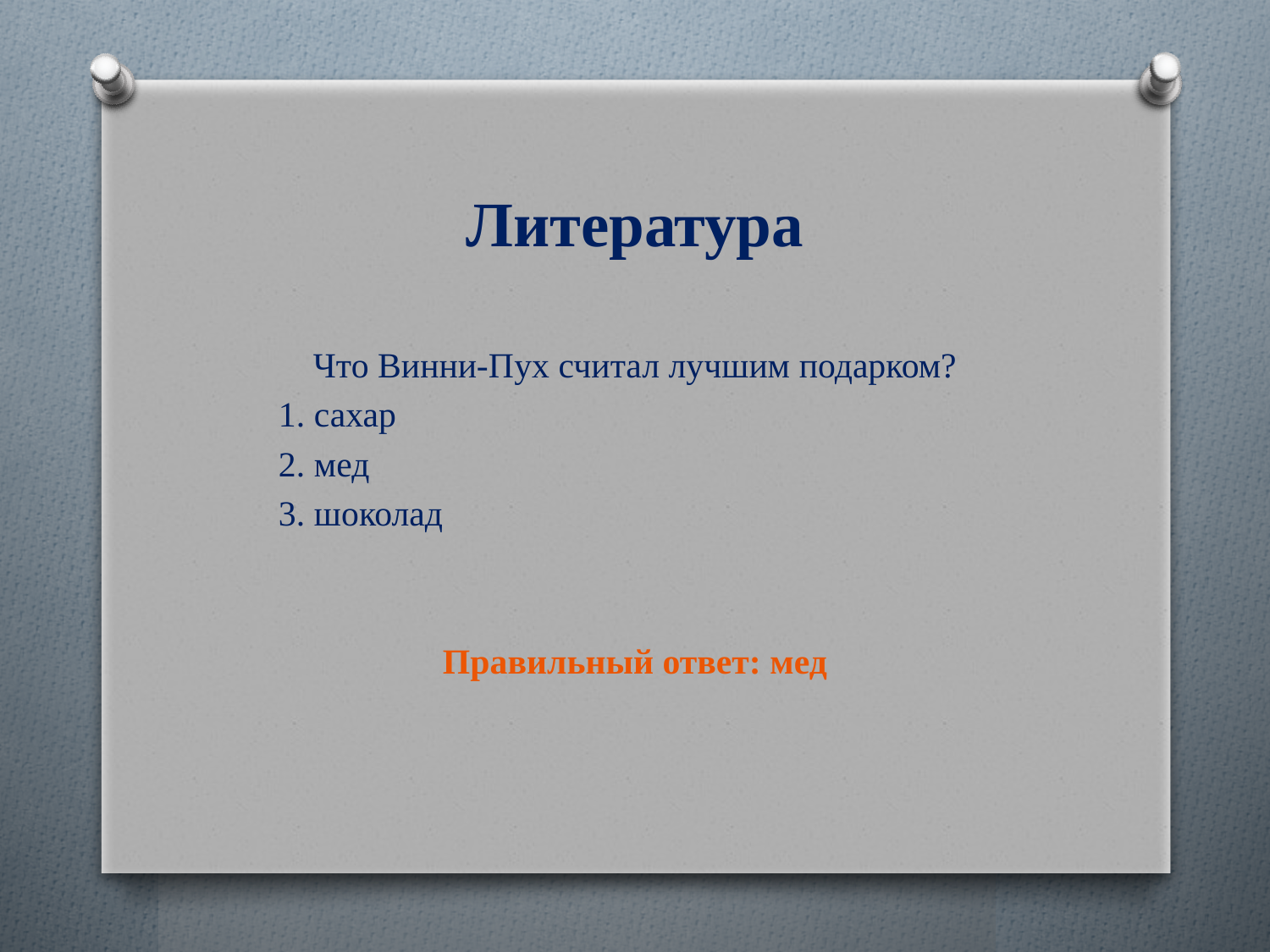

# Литература
Что Винни-Пух считал лучшим подарком?
1. сахар
2. мед
3. шоколад

Правильный ответ: мед